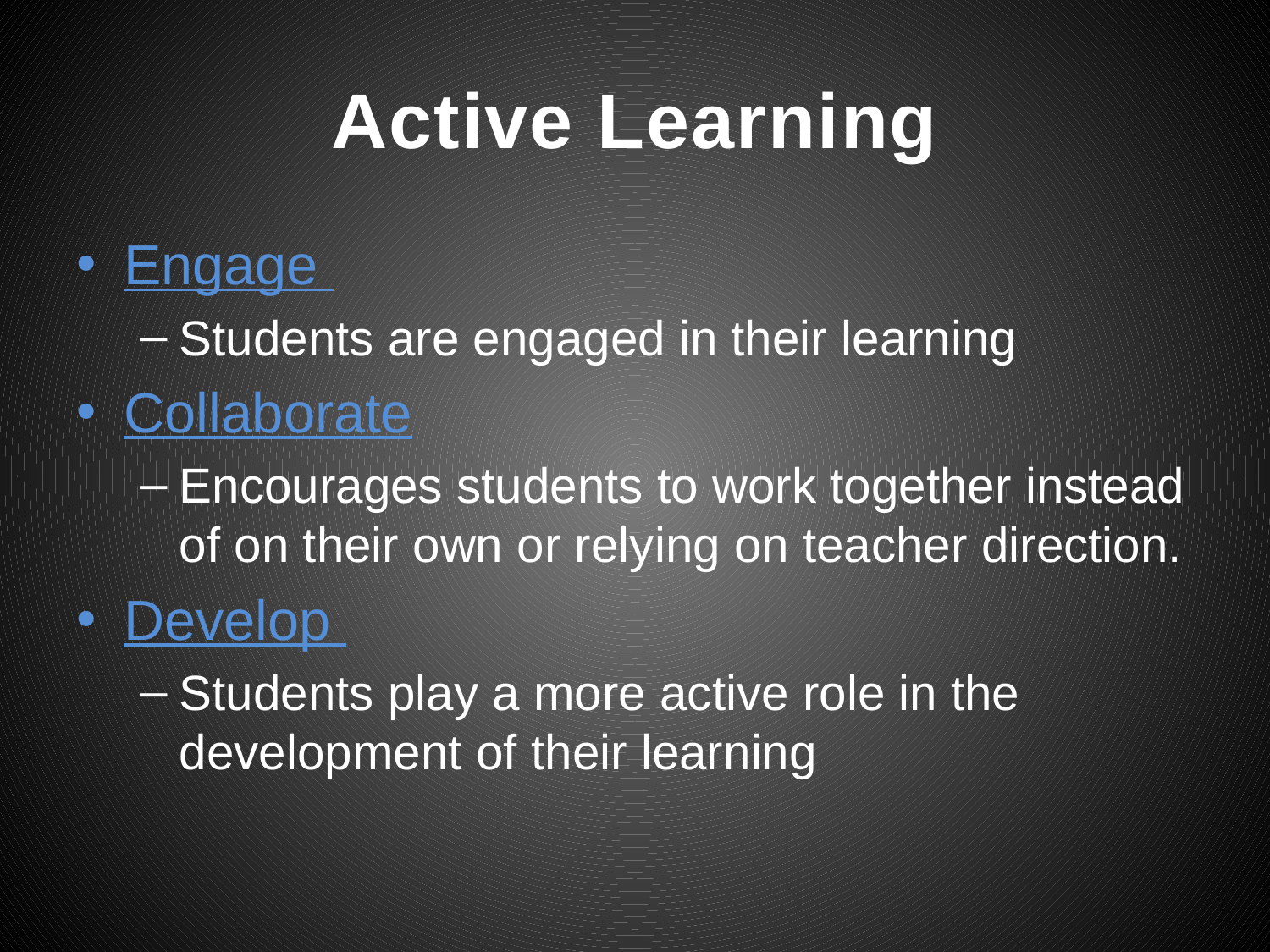

# Active Learning
Engage
Students are engaged in their learning
Collaborate
Encourages students to work together instead of on their own or relying on teacher direction.
Develop
Students play a more active role in the development of their learning